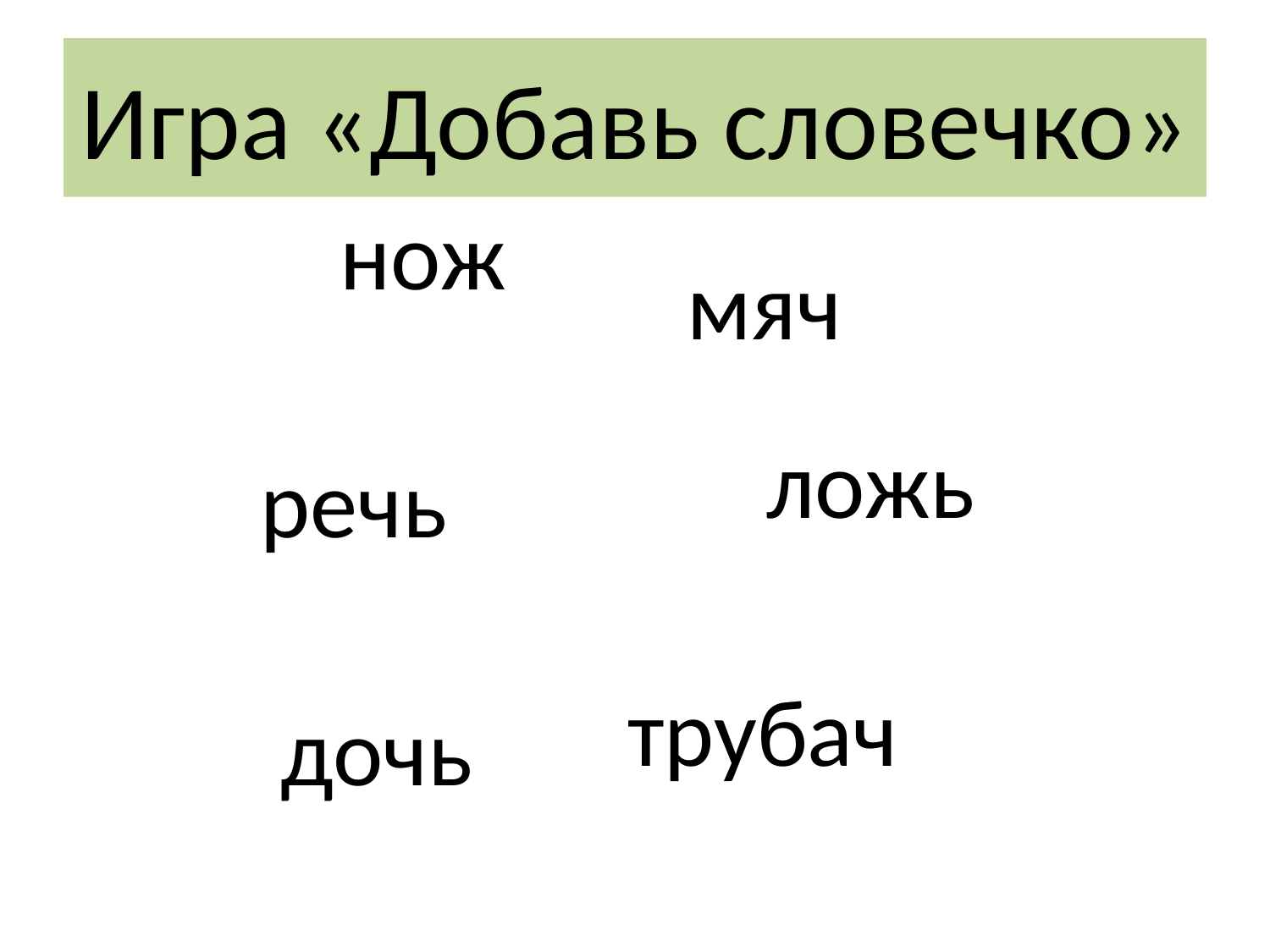

# Игра «Добавь словечко»
нож
мяч
ложь
речь
трубач
дочь